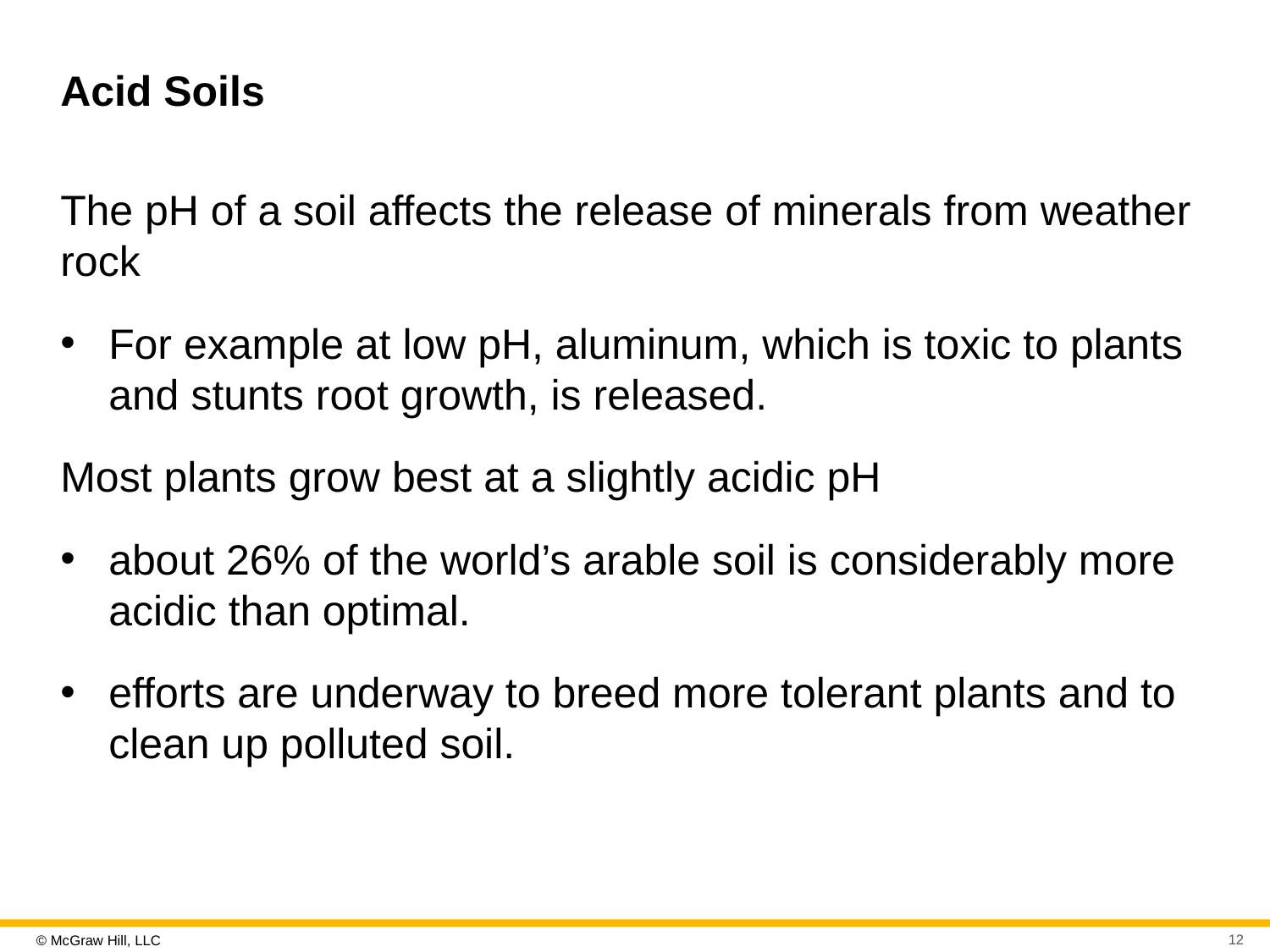

# Acid Soils
The pH of a soil affects the release of minerals from weather rock
For example at low pH, aluminum, which is toxic to plants and stunts root growth, is released.
Most plants grow best at a slightly acidic pH
about 26% of the world’s arable soil is considerably more acidic than optimal.
efforts are underway to breed more tolerant plants and to clean up polluted soil.
12